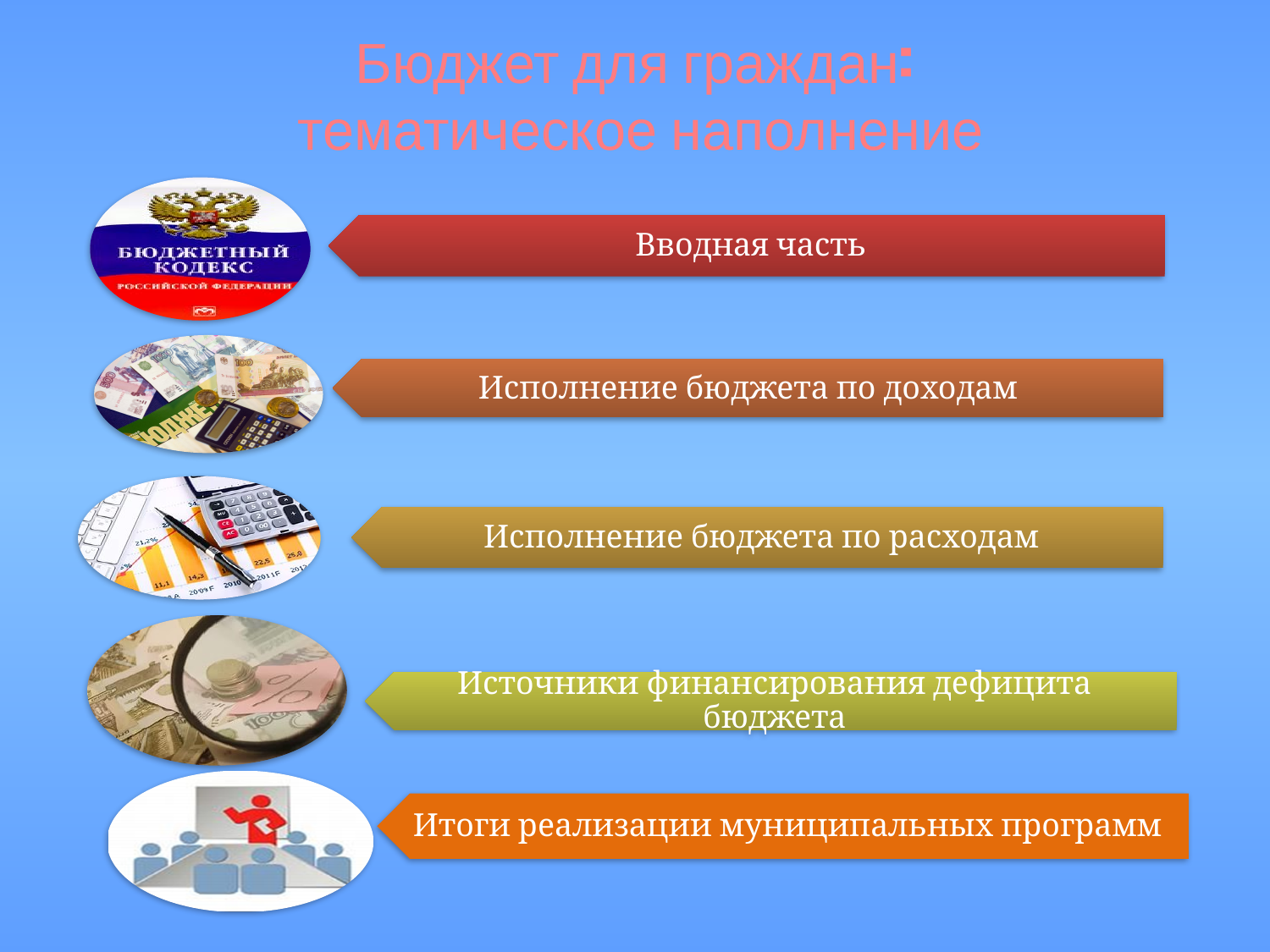

# Бюджет для граждан: тематическое наполнение
Вводная часть
Исполнение бюджета по доходам
Исполнение бюджета по расходам
Источники финансирования дефицита бюджета
Итоги реализации муниципальных программ